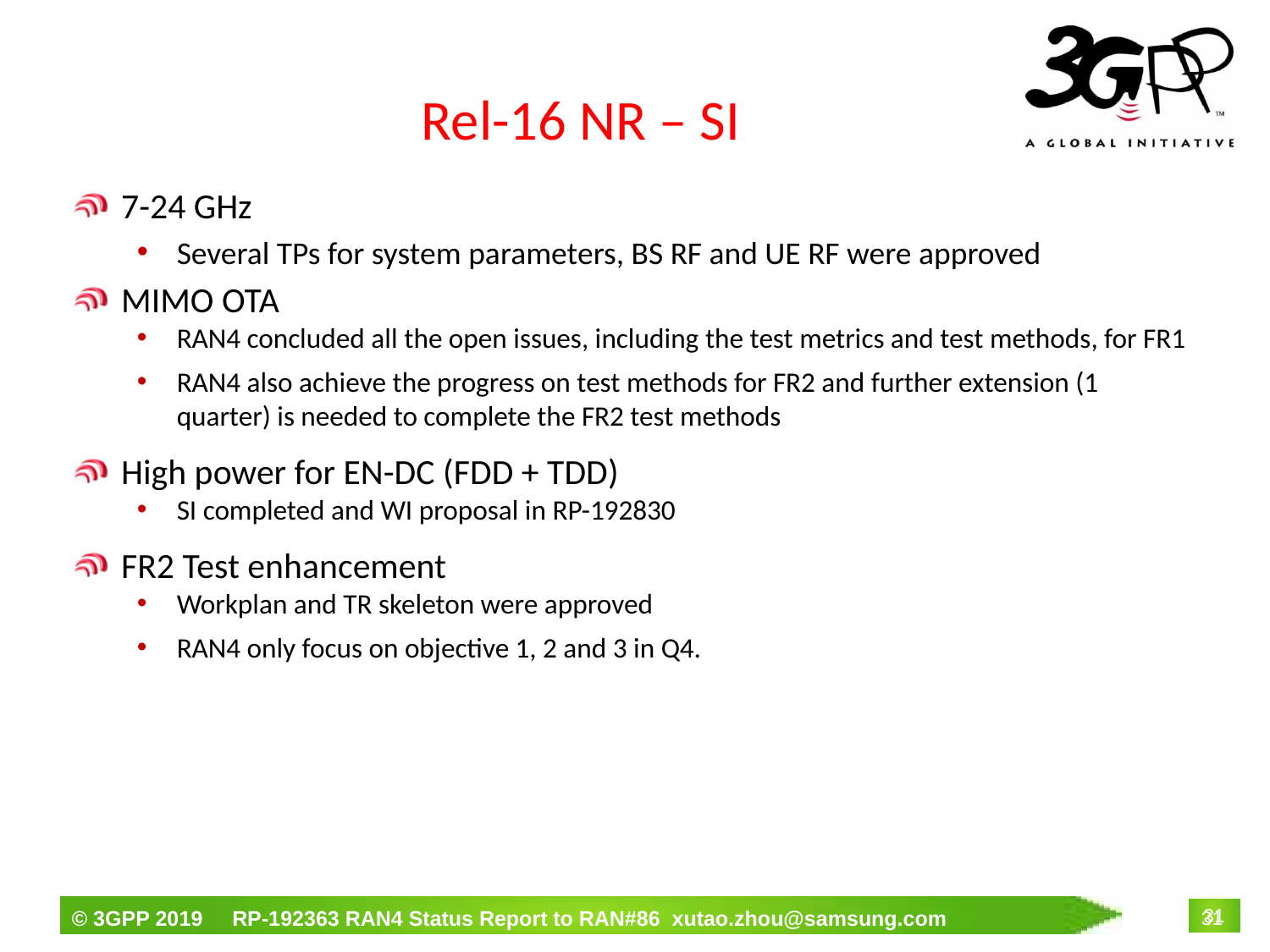

# Rel-16 NR – SI
7-24 GHz
Several TPs for system parameters, BS RF and UE RF were approved
MIMO OTA
RAN4 concluded all the open issues, including the test metrics and test methods, for FR1
RAN4 also achieve the progress on test methods for FR2 and further extension (1 quarter) is needed to complete the FR2 test methods
High power for EN-DC (FDD + TDD)
SI completed and WI proposal in RP-192830
FR2 Test enhancement
Workplan and TR skeleton were approved
RAN4 only focus on objective 1, 2 and 3 in Q4.

31